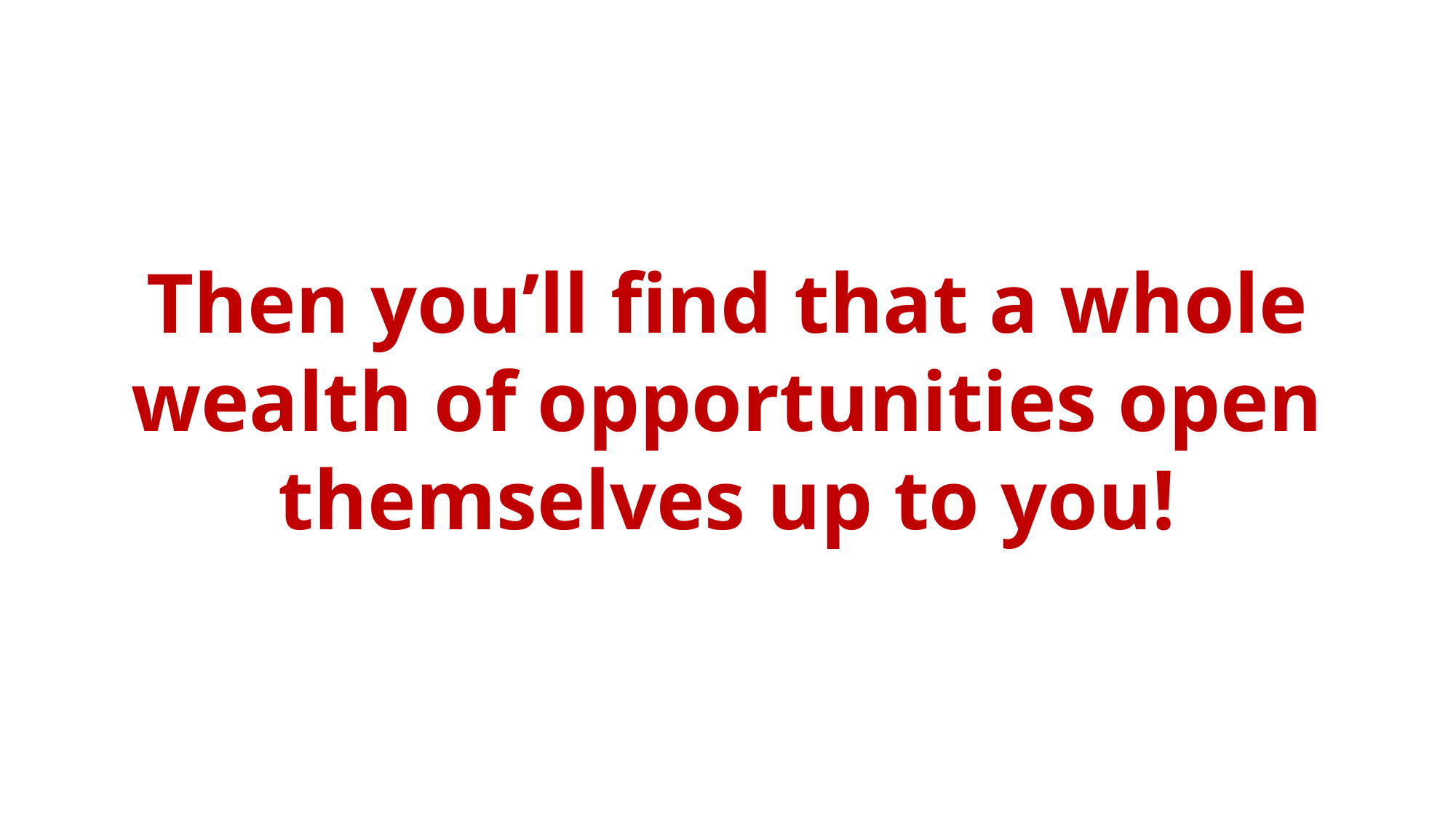

Then you’ll find that a whole wealth of opportunities open themselves up to you!